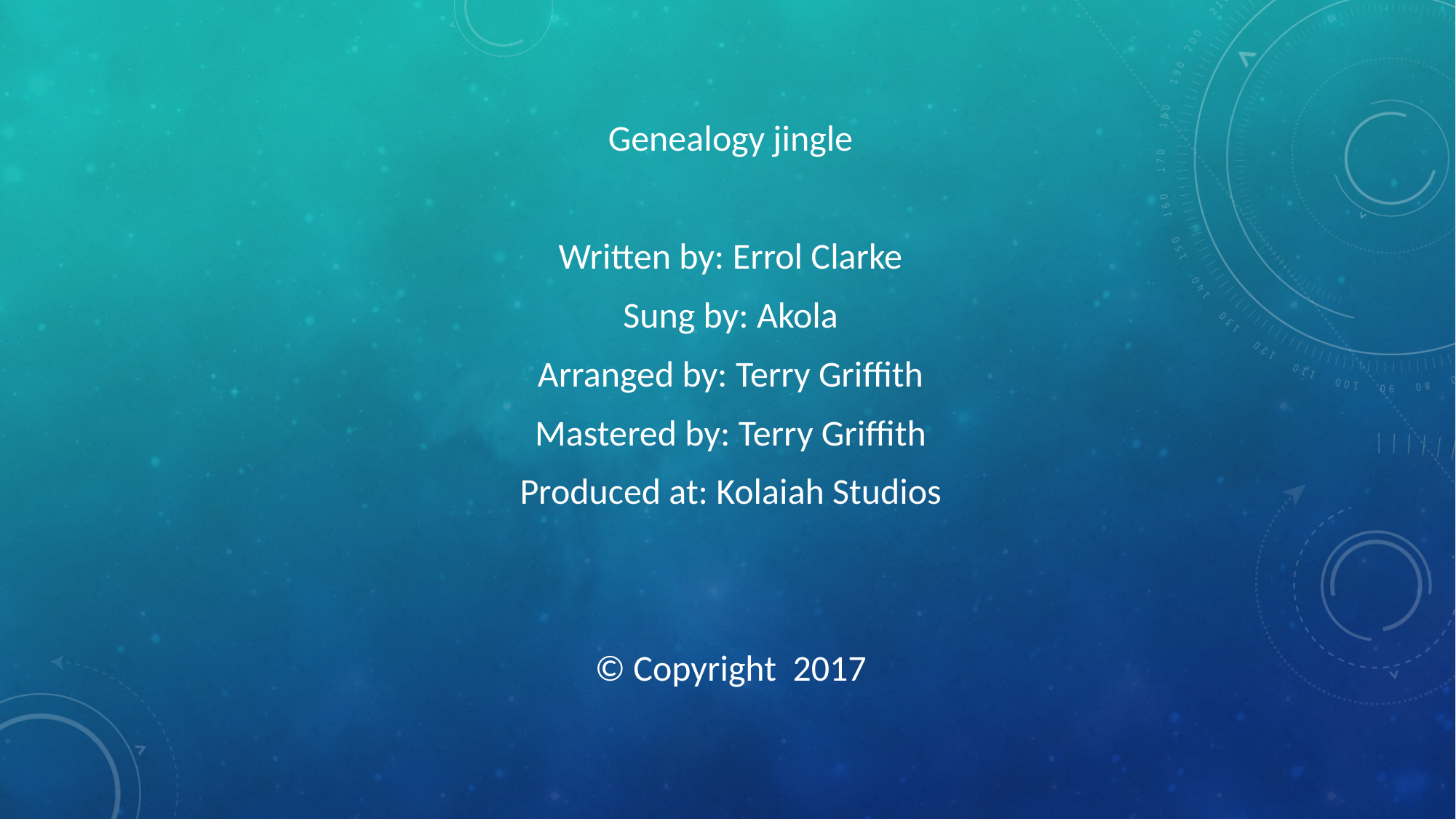

Genealogy jingle

Written by: Errol Clarke
Sung by: Akola
Arranged by: Terry Griffith
Mastered by: Terry Griffith
Produced at: Kolaiah Studios

© Copyright  2017